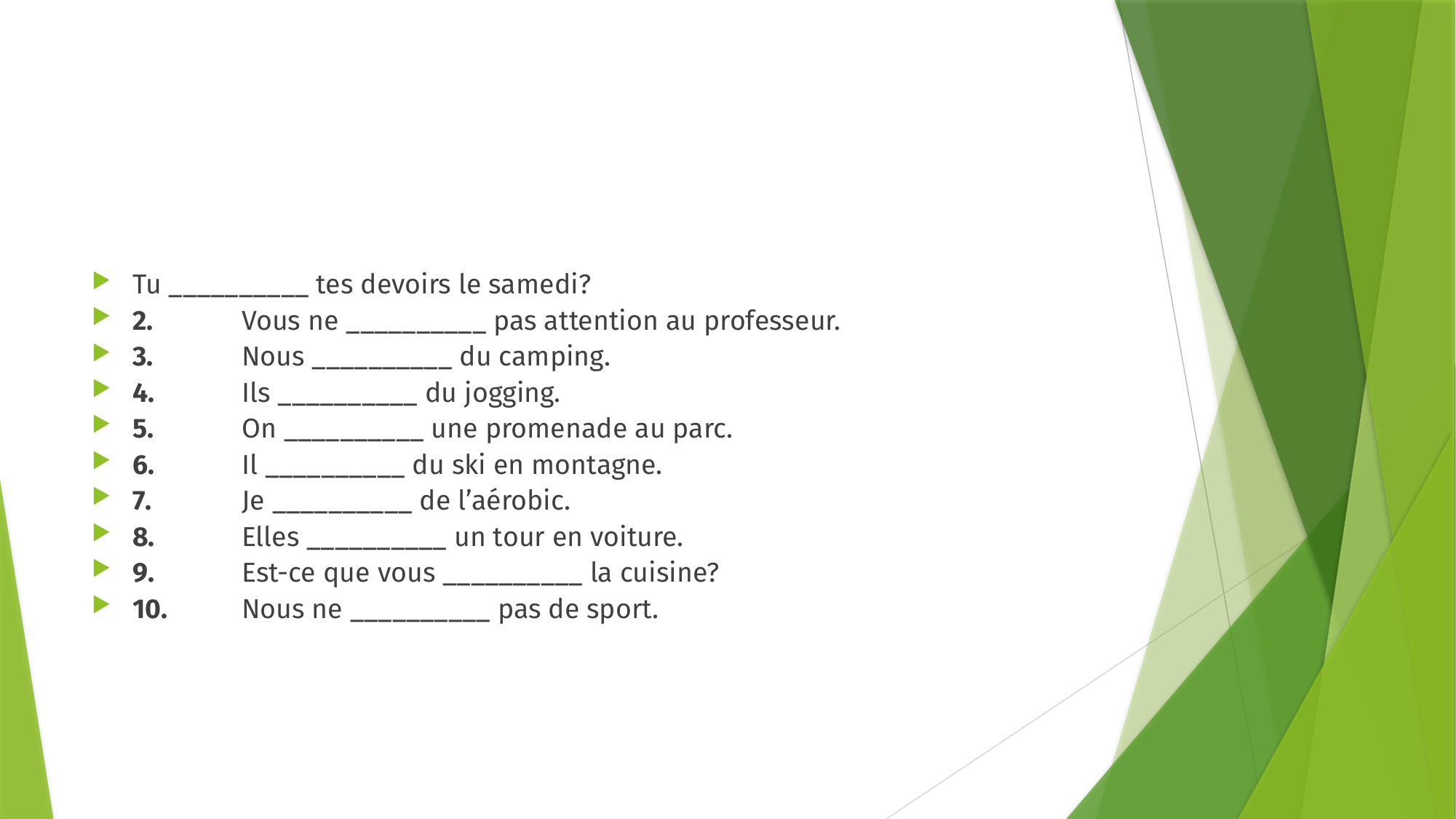

#
Tu __________ tes devoirs le samedi?
2.	Vous ne __________ pas attention au professeur.
3.	Nous __________ du camping.
4.	Ils __________ du jogging.
5.	On __________ une promenade au parc.
6.	Il __________ du ski en montagne.
7.	Je __________ de l’aérobic.
8.	Elles __________ un tour en voiture.
9.	Est-ce que vous __________ la cuisine?
10.	Nous ne __________ pas de sport.